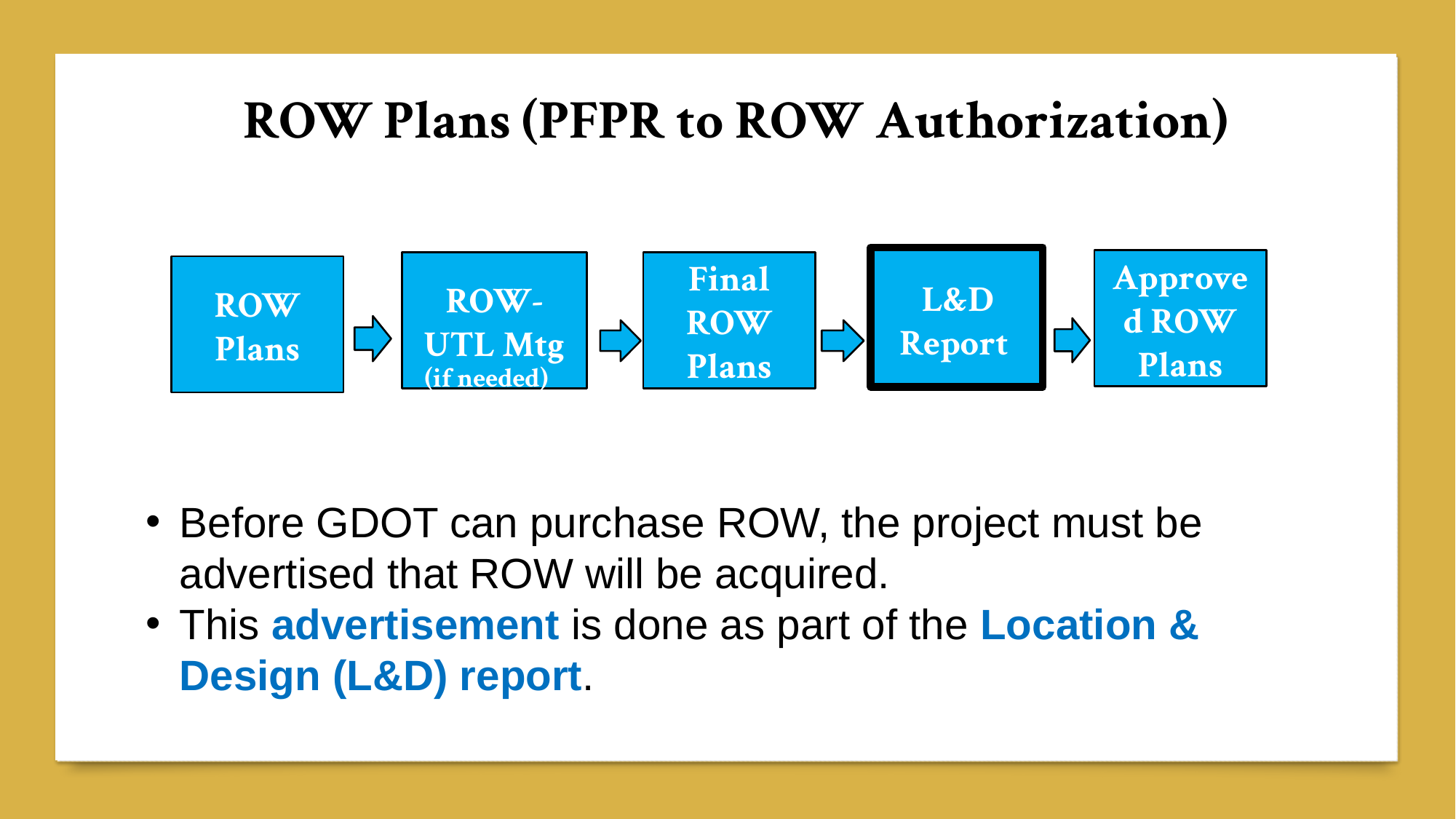

ROW Plans (PFPR to ROW Authorization)

L&D Report
Approved ROW Plans
Final ROW Plans
ROW-UTL Mtg
ROW Plans

(if needed)

Before GDOT can purchase ROW, the project must be advertised that ROW will be acquired.
This advertisement is done as part of the Location & Design (L&D) report.